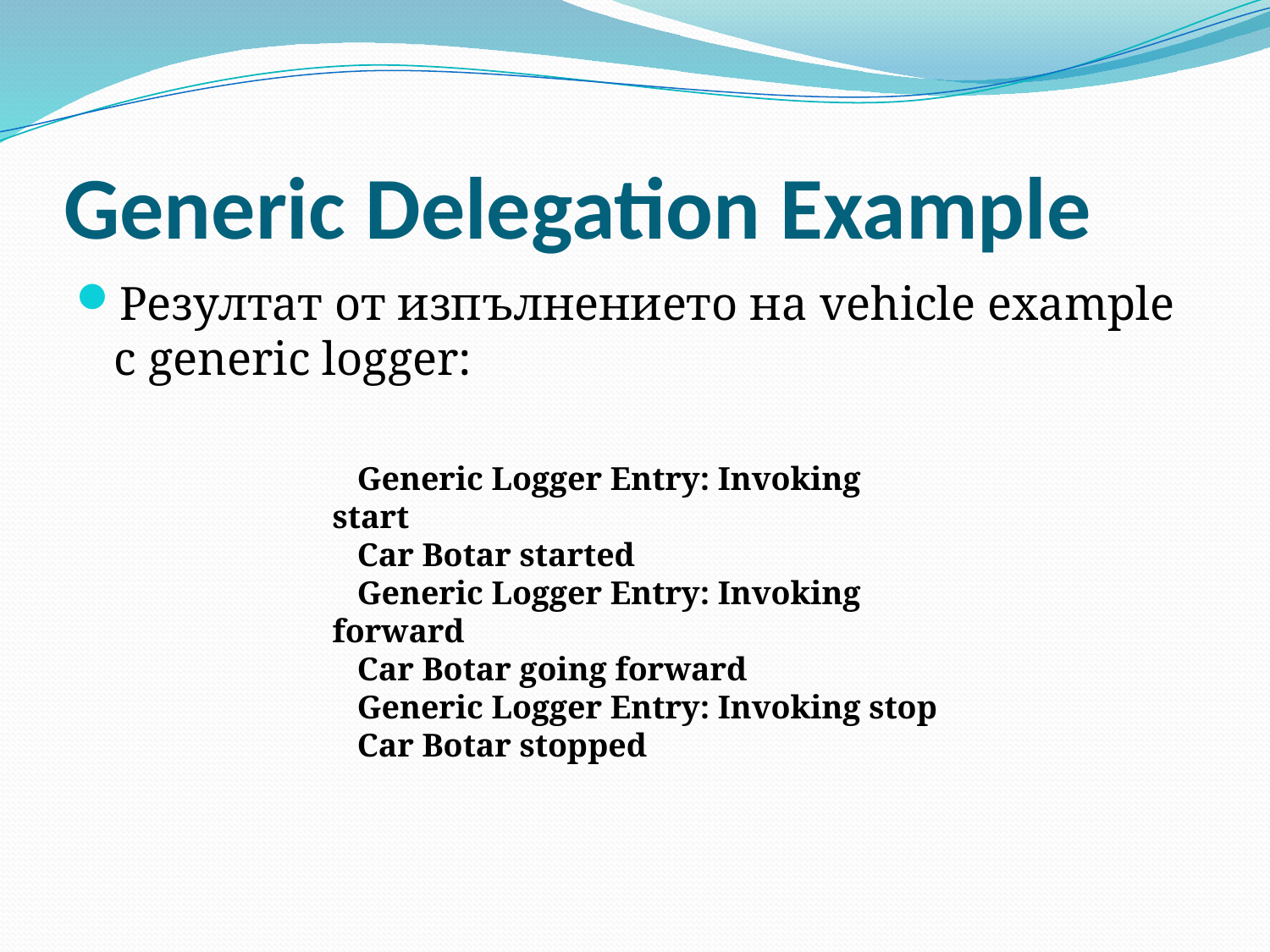

# Generic Delegation Example
Резултат от изпълнението на vehicle example с generic logger:
   Generic Logger Entry: Invoking start
   Car Botar started
   Generic Logger Entry: Invoking forward
   Car Botar going forward
   Generic Logger Entry: Invoking stop
   Car Botar stopped